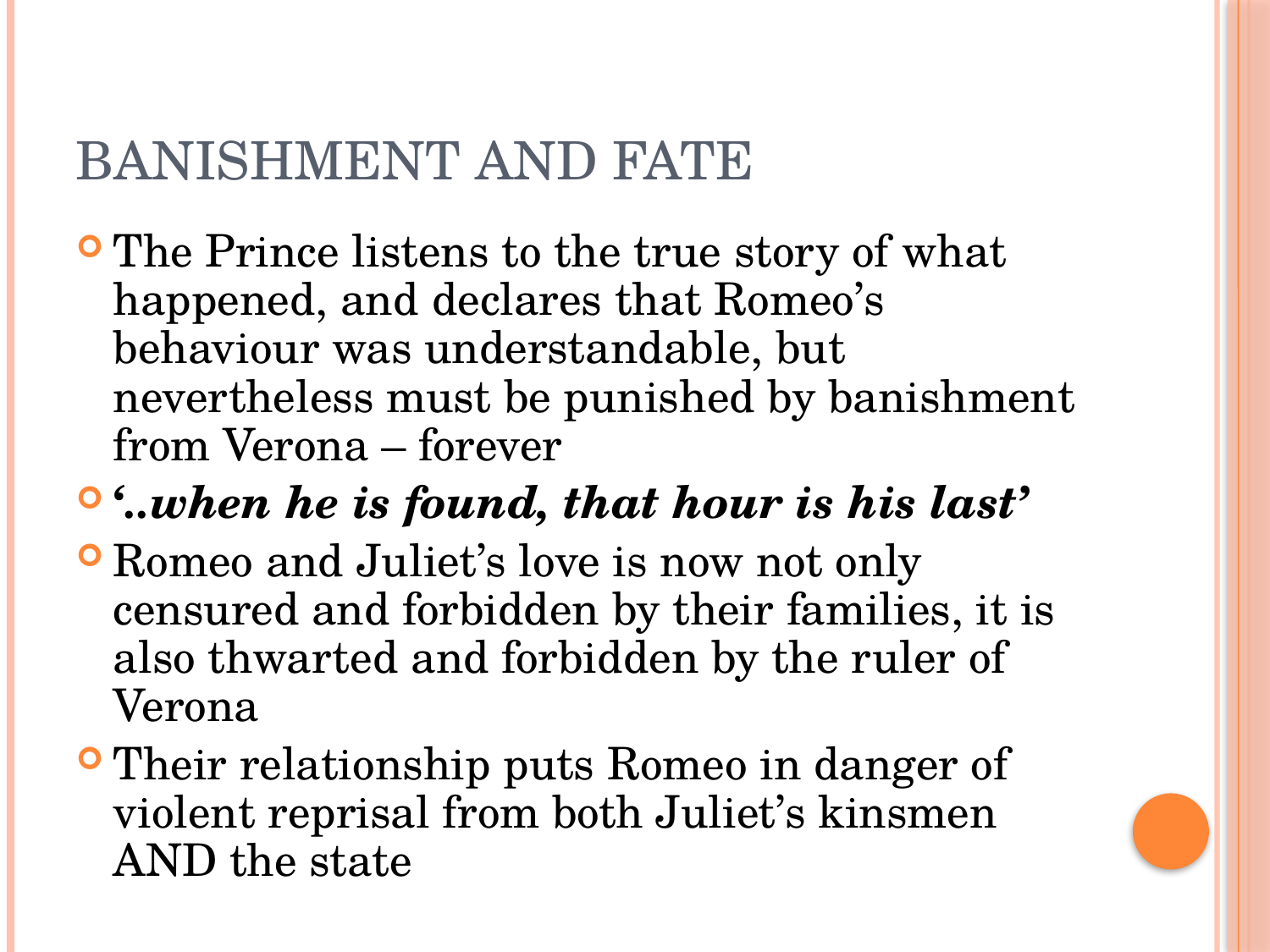

# Banishment and Fate
The Prince listens to the true story of what happened, and declares that Romeo’s behaviour was understandable, but nevertheless must be punished by banishment from Verona – forever
‘..when he is found, that hour is his last’
Romeo and Juliet’s love is now not only censured and forbidden by their families, it is also thwarted and forbidden by the ruler of Verona
Their relationship puts Romeo in danger of violent reprisal from both Juliet’s kinsmen AND the state